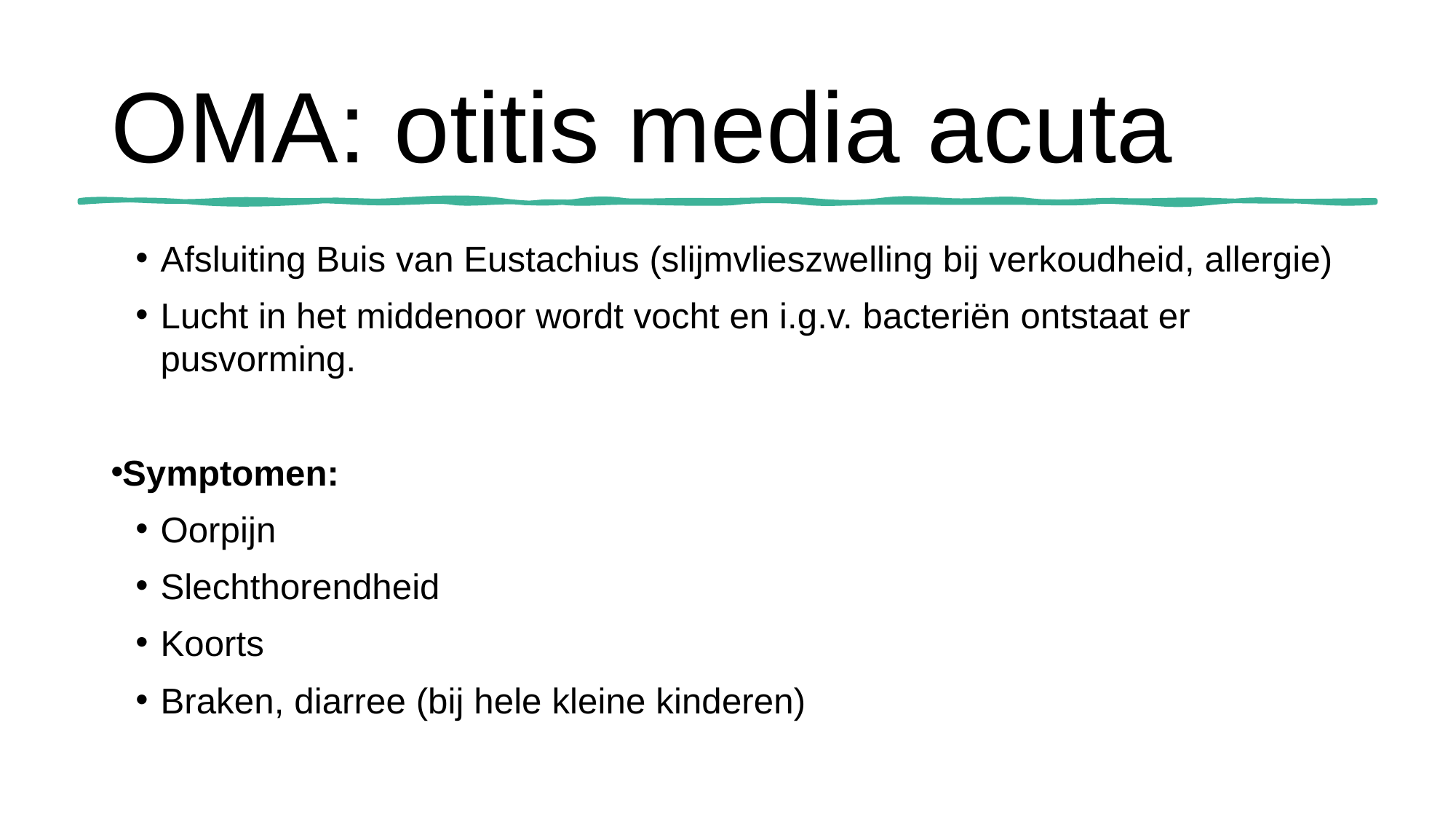

# OMA: otitis media acuta

Afsluiting Buis van Eustachius (slijmvlieszwelling bij verkoudheid, allergie)
Lucht in het middenoor wordt vocht en i.g.v. bacteriën ontstaat er pusvorming.

Symptomen:
Oorpijn
Slechthorendheid
Koorts
Braken, diarree (bij hele kleine kinderen)